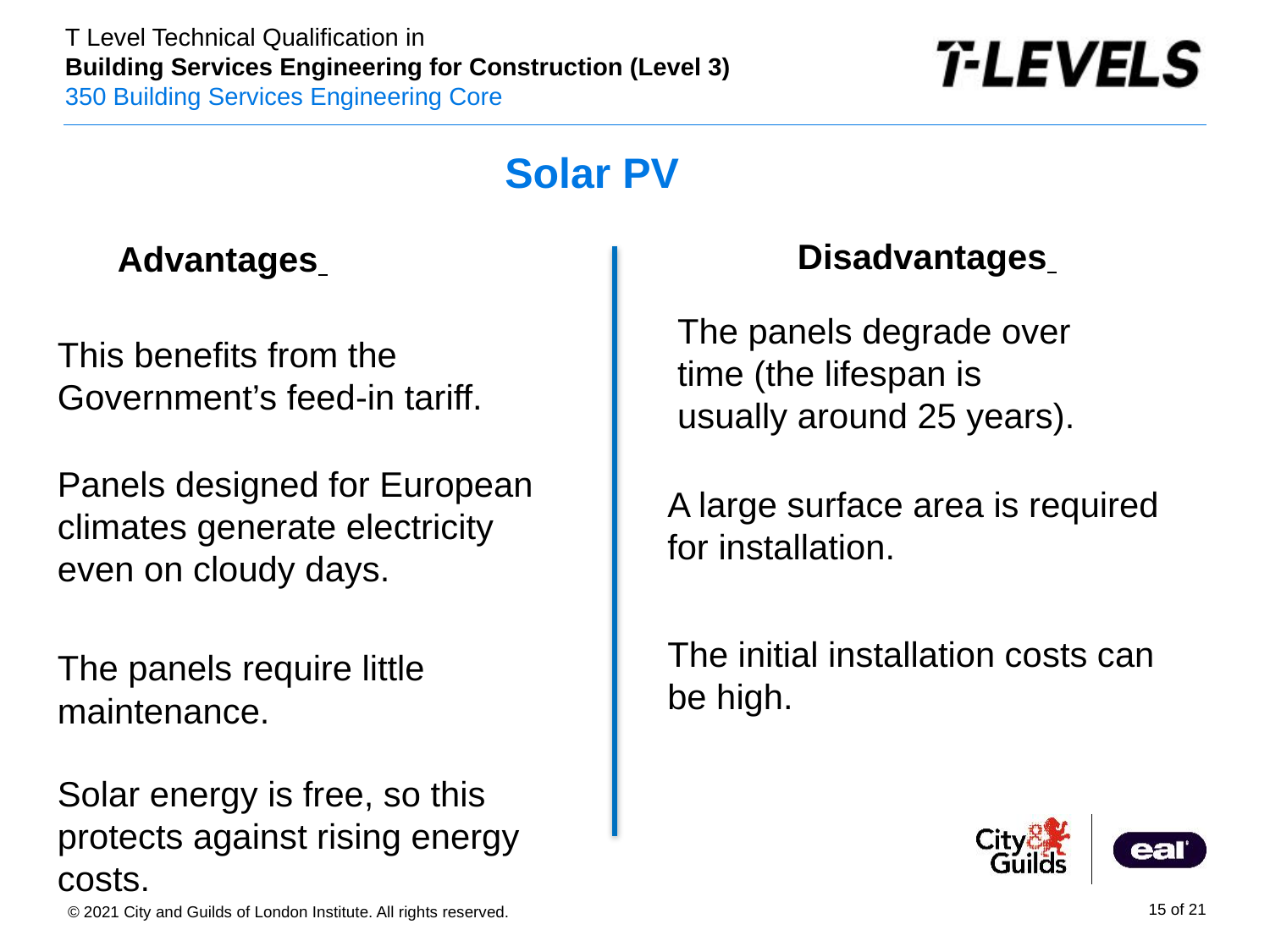

# Solar PV
Disadvantages
Advantages
The panels degrade over time (the lifespan is usually around 25 years).
This benefits from the Government’s feed-in tariff.
Panels designed for European climates generate electricity even on cloudy days.
A large surface area is required for installation.
The initial installation costs can be high.
The panels require little maintenance.
Solar energy is free, so this protects against rising energy costs.